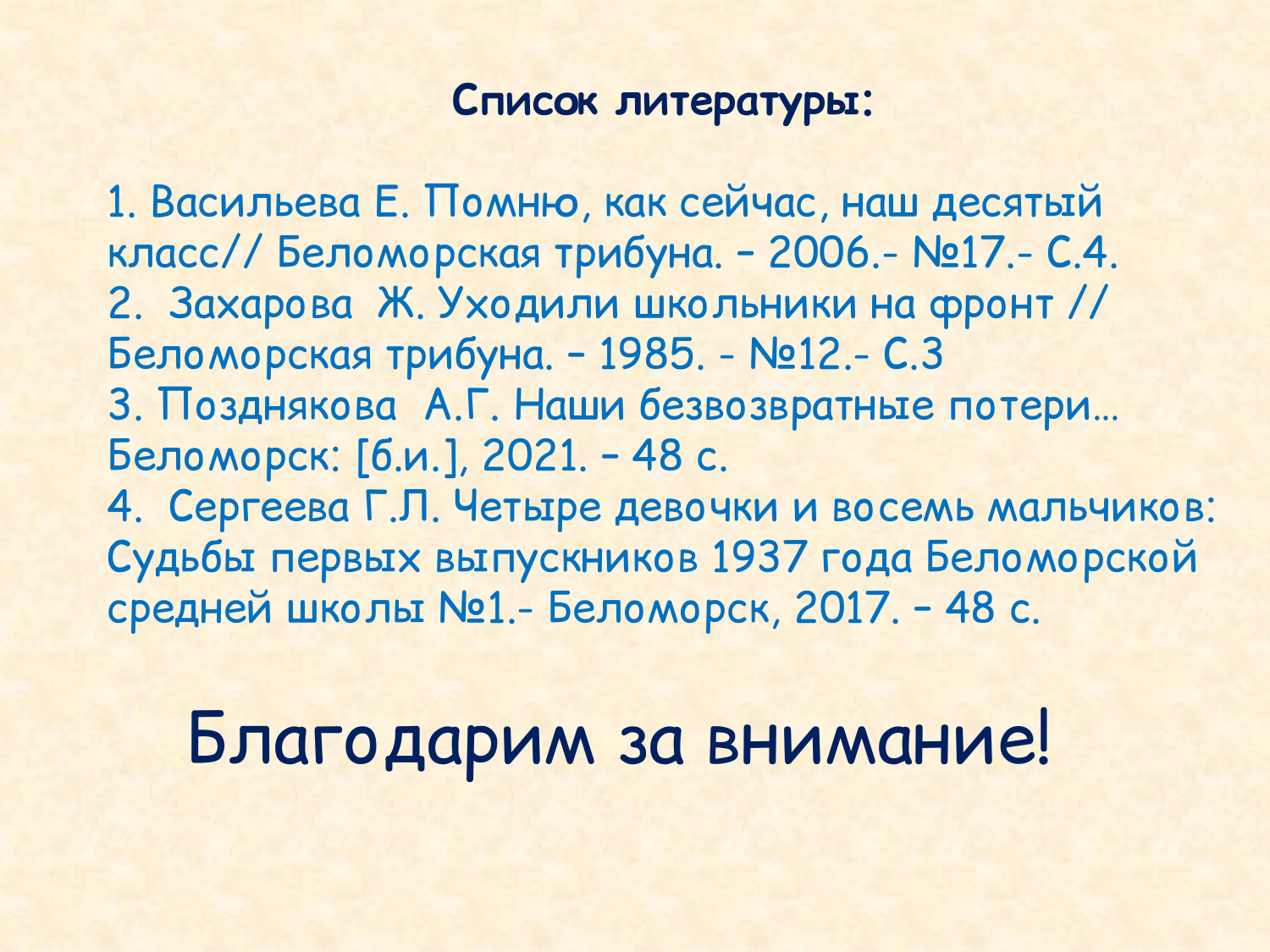

Список литературы:

1. Васильева Е. Помню, как сейчас, наш десятый класс// Беломорская трибуна. – 2006.- №17.- С.4.
2.  Захарова  Ж. Уходили школьники на фронт // Беломорская трибуна. – 1985. - №12.- С.3
3. Позднякова  А.Г. Наши безвозвратные потери… Беломорск: [б.и.], 2021. – 48 с.
4.  Сергеева Г.Л. Четыре девочки и восемь мальчиков: Судьбы первых выпускников 1937 года Беломорской средней школы №1.- Беломорск, 2017. – 48 с.

Благодарим за внимание!